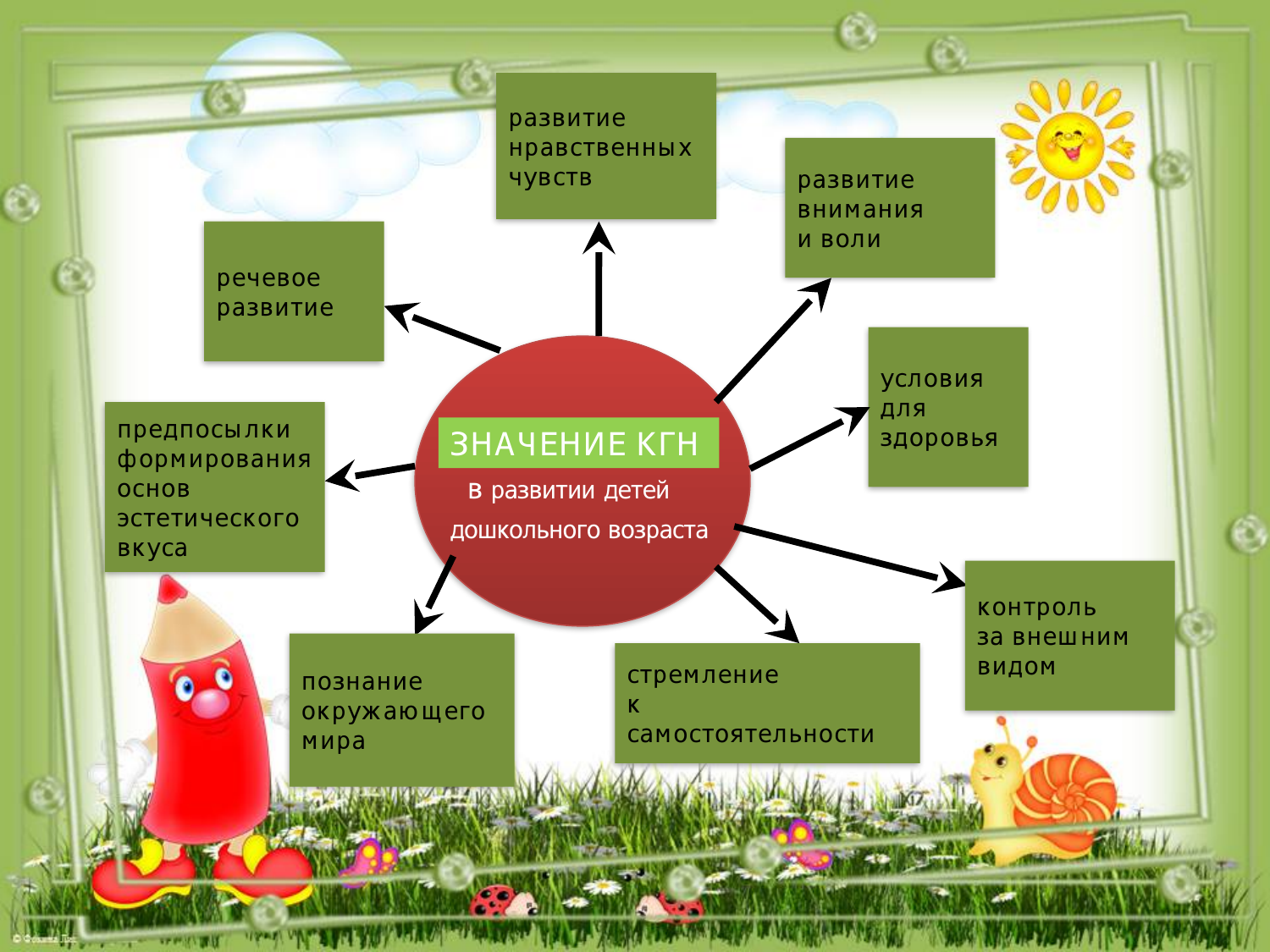

развитие
нравственных
чувств
развитие
внимания
и воли
речевое
развитие

условия
для
здоровья

предпосылки
формирования
основ
эстетического
вкуса

ЗНАЧЕНИЕ КГН

в развитии детей

дошкольного возраста

контроль
за внешним
видом

познание
окружающего
мира
стремление
к
самостоятельности